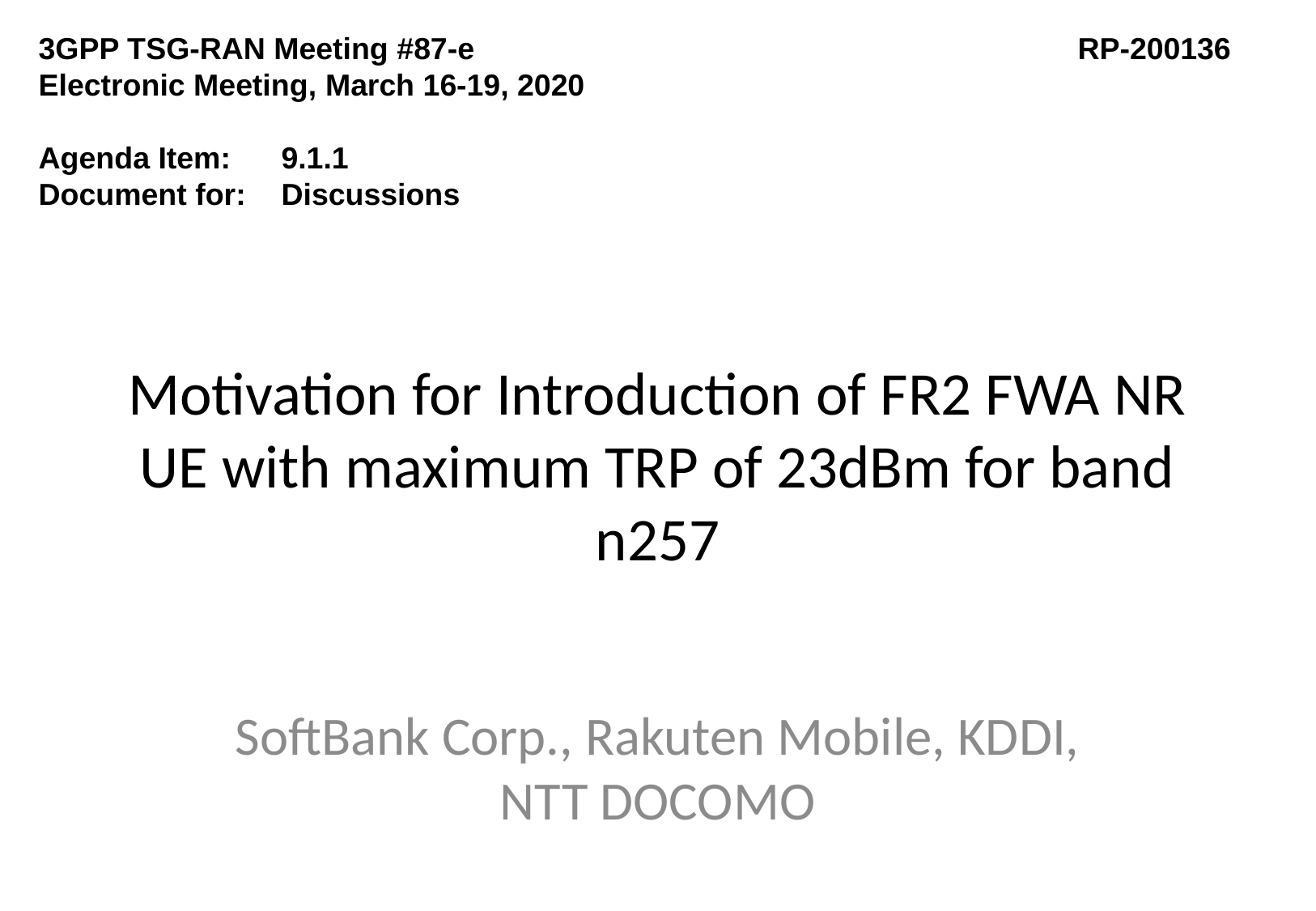

3GPP TSG-RAN Meeting #87-e					        RP-200136
Electronic Meeting, March 16-19, 2020

Agenda Item:	9.1.1
Document for:	Discussions
# Motivation for Introduction of FR2 FWA NR UE with maximum TRP of 23dBm for band n257
SoftBank Corp., Rakuten Mobile, KDDI, NTT DOCOMO